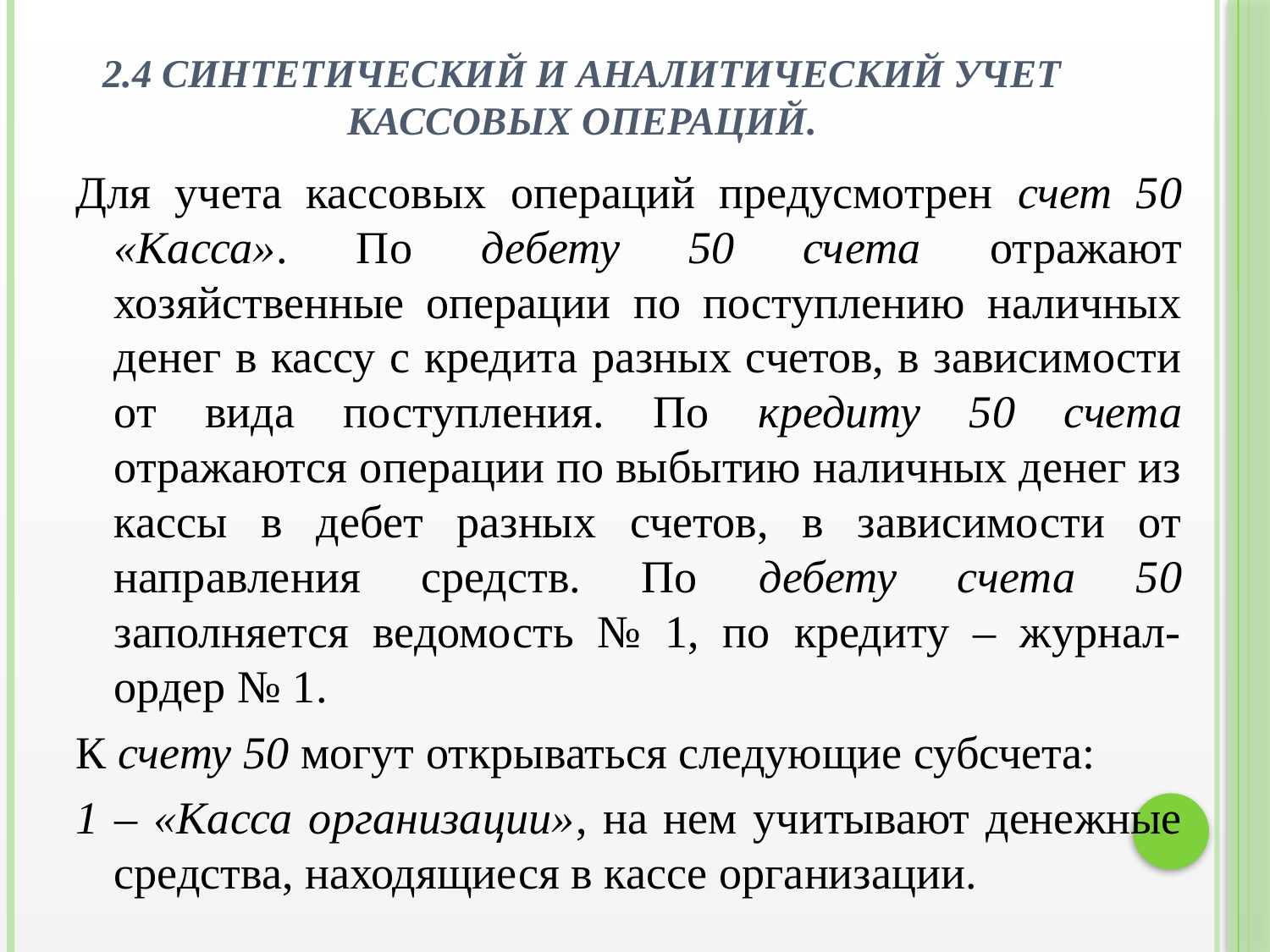

# 2.4 Синтетический и аналитический учет кассовых операций.
Для учета кассовых операций предусмотрен счет 50 «Касса». По дебету 50 счета отражают хозяйственные операции по поступлению наличных денег в кассу с кредита разных счетов, в зависимости от вида поступления. По кредиту 50 счета отражаются операции по выбытию наличных денег из кассы в дебет разных счетов, в зависимости от направления средств. По дебету счета 50 заполняется ведомость № 1, по кредиту – журнал-ордер № 1.
К счету 50 могут открываться следующие субсчета:
1 – «Касса организации», на нем учитывают денежные средства, находящиеся в кассе организации.